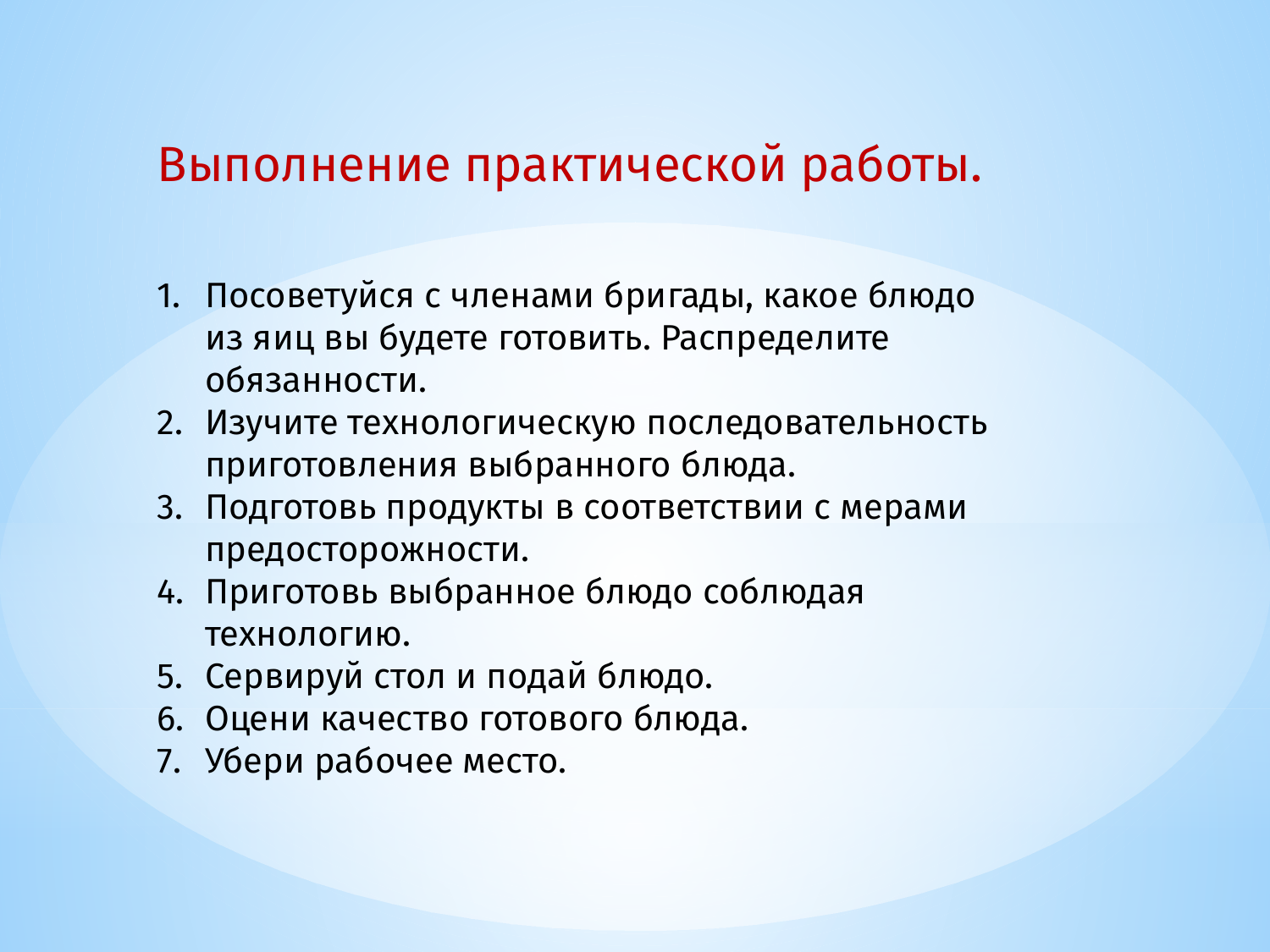

Выполнение практической работы.
Посоветуйся с членами бригады, какое блюдо из яиц вы будете готовить. Распределите обязанности.
Изучите технологическую последовательность приготовления выбранного блюда.
Подготовь продукты в соответствии с мерами предосторожности.
Приготовь выбранное блюдо соблюдая технологию.
Сервируй стол и подай блюдо.
Оцени качество готового блюда.
Убери рабочее место.